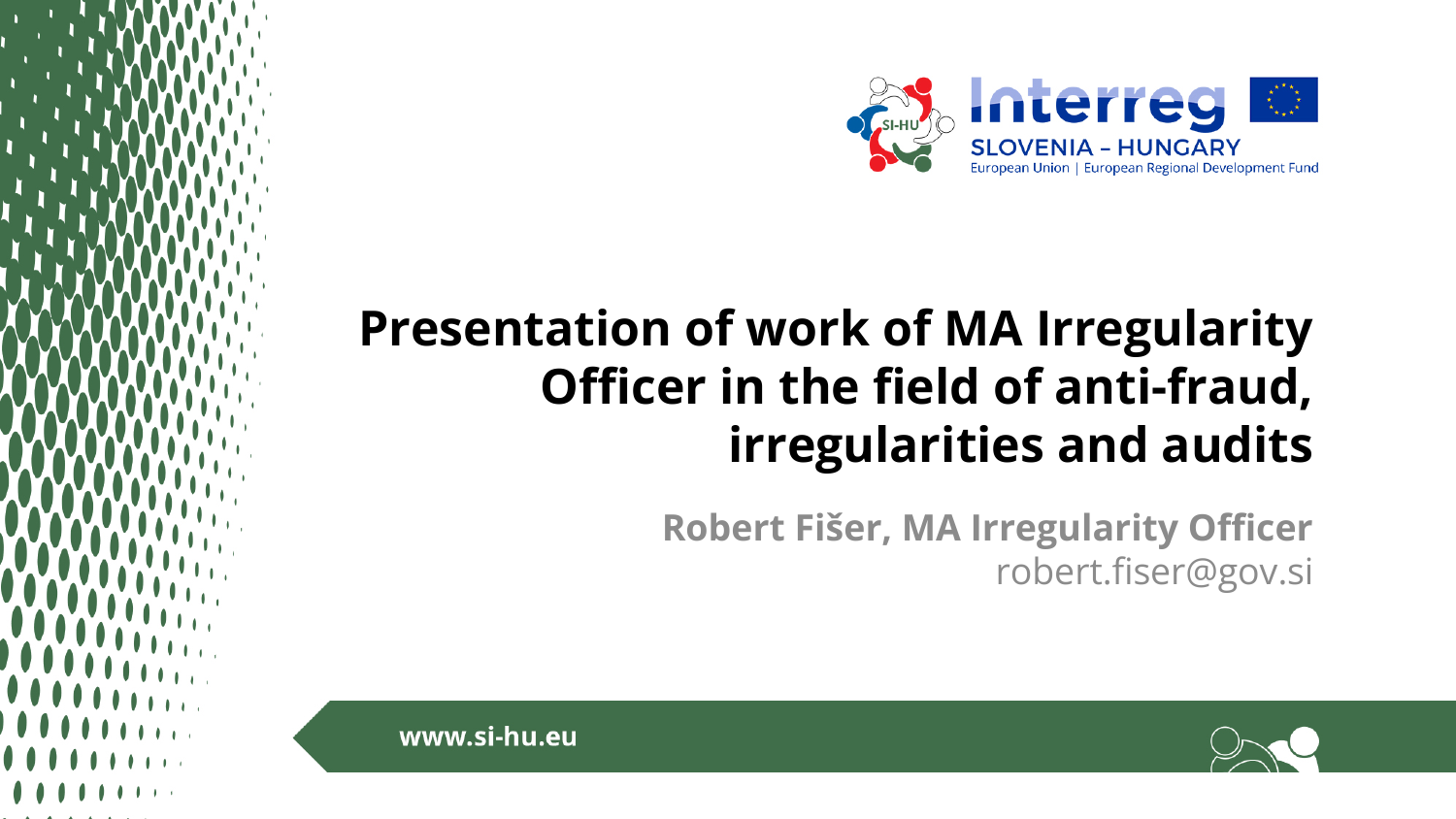

# Presentation of work of MA Irregularity Officer in the field of anti-fraud, irregularities and audits
Robert Fišer, MA Irregularity Officer
robert.fiser@gov.si